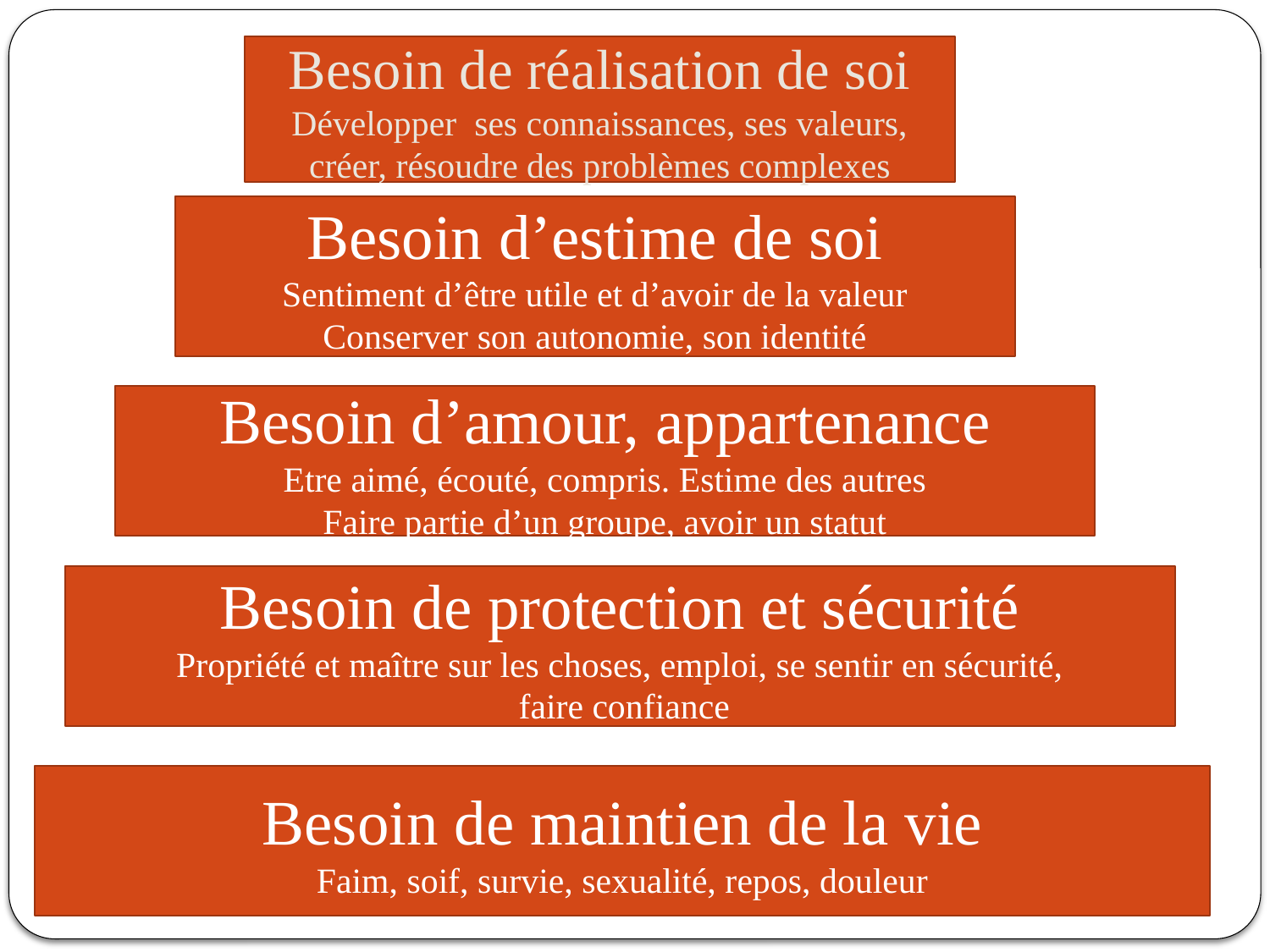

Besoin de réalisation de soi
Développer  ses connaissances, ses valeurs, créer, résoudre des problèmes complexes
Besoin d’estime de soi
Sentiment d’être utile et d’avoir de la valeur
Conserver son autonomie, son identité
Besoin d’amour, appartenance
Etre aimé, écouté, compris. Estime des autres
Faire partie d’un groupe, avoir un statut
Besoin de protection et sécurité
Propriété et maître sur les choses, emploi, se sentir en sécurité,
 faire confiance
Besoin de maintien de la vie
Faim, soif, survie, sexualité, repos, douleur